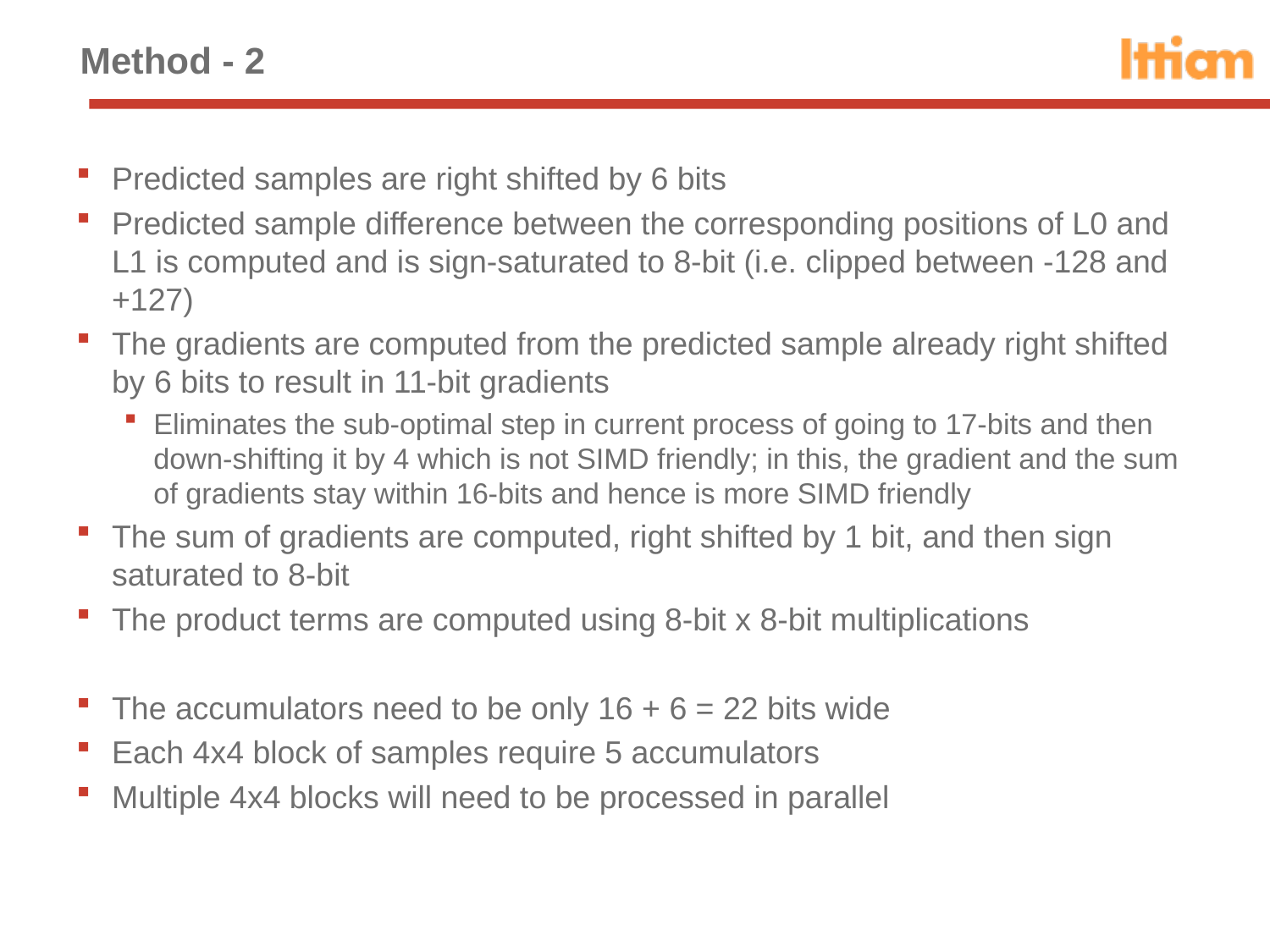

# Method - 2
Predicted samples are right shifted by 6 bits
Predicted sample difference between the corresponding positions of L0 and L1 is computed and is sign-saturated to 8-bit (i.e. clipped between -128 and +127)
The gradients are computed from the predicted sample already right shifted by 6 bits to result in 11-bit gradients
Eliminates the sub-optimal step in current process of going to 17-bits and then down-shifting it by 4 which is not SIMD friendly; in this, the gradient and the sum of gradients stay within 16-bits and hence is more SIMD friendly
The sum of gradients are computed, right shifted by 1 bit, and then sign saturated to 8-bit
The product terms are computed using 8-bit x 8-bit multiplications

The accumulators need to be only 16 + 6 = 22 bits wide
Each 4x4 block of samples require 5 accumulators
Multiple 4x4 blocks will need to be processed in parallel